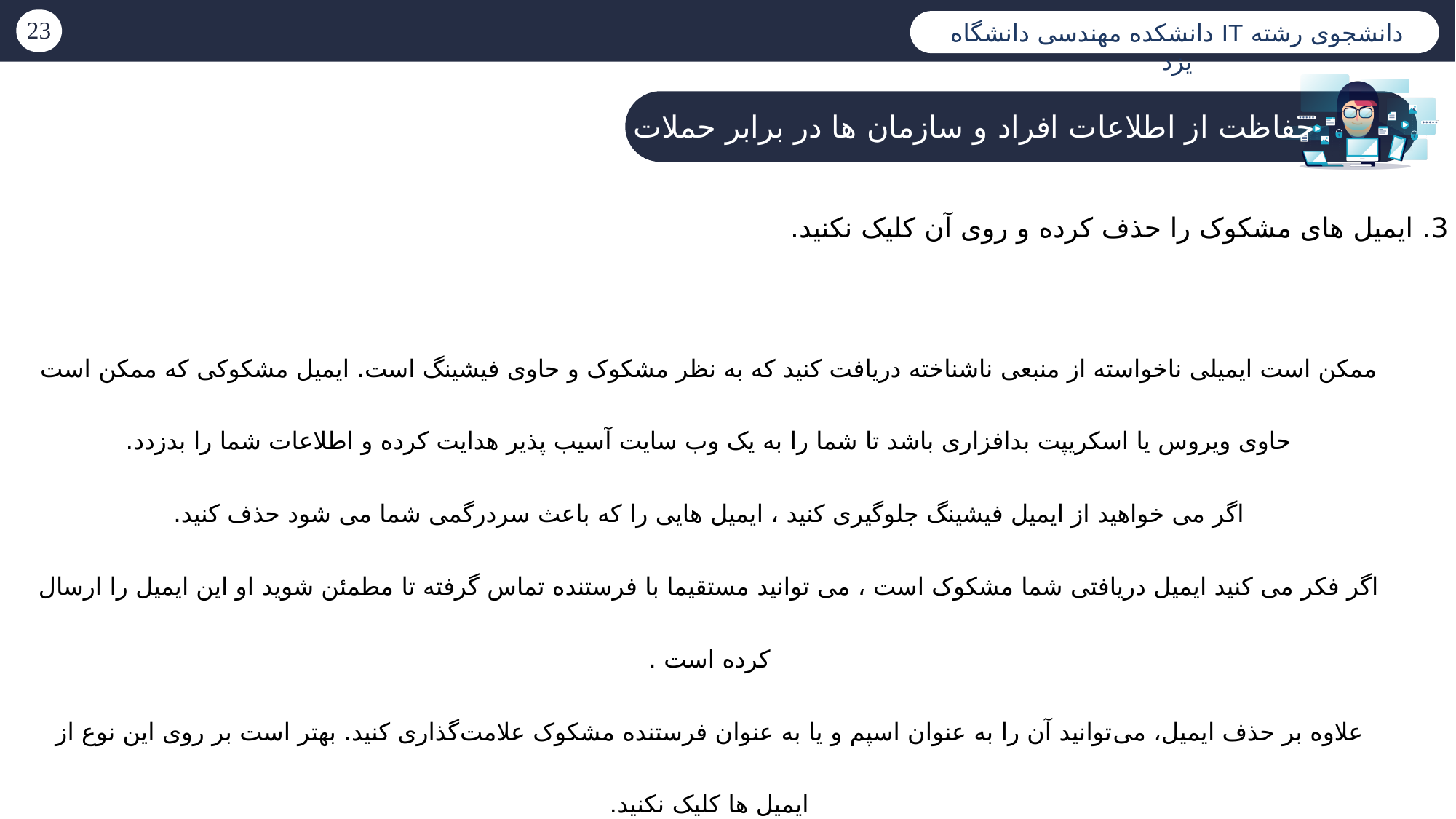

دانشجوی رشته IT دانشکده مهندسی دانشگاه یزد
حفاظت از اطلاعات افراد و سازمان ها در برابر حملات
3. ایمیل های مشکوک را حذف کرده و روی آن کلیک نکنید.
ممکن است ایمیلی ناخواسته از منبعی ناشناخته دریافت کنید که به نظر مشکوک و حاوی فیشینگ است. ایمیل مشکوکی که ممکن است حاوی ویروس یا اسکریپت بدافزاری باشد تا شما را به یک وب سایت آسیب پذیر هدایت کرده و اطلاعات شما را بدزدد.
اگر می خواهید از ایمیل فیشینگ جلوگیری کنید ، ایمیل هایی را که باعث سردرگمی شما می شود حذف کنید.
اگر فکر می کنید ایمیل دریافتی شما مشکوک است ، می توانید مستقیما با فرستنده تماس گرفته تا مطمئن شوید او این ایمیل را ارسال کرده است .
علاوه بر حذف ایمیل، می‌توانید آن را به عنوان اسپم و یا به عنوان فرستنده مشکوک علامت‌گذاری کنید. بهتر است بر روی این نوع از ایمیل ها کلیک نکنید.